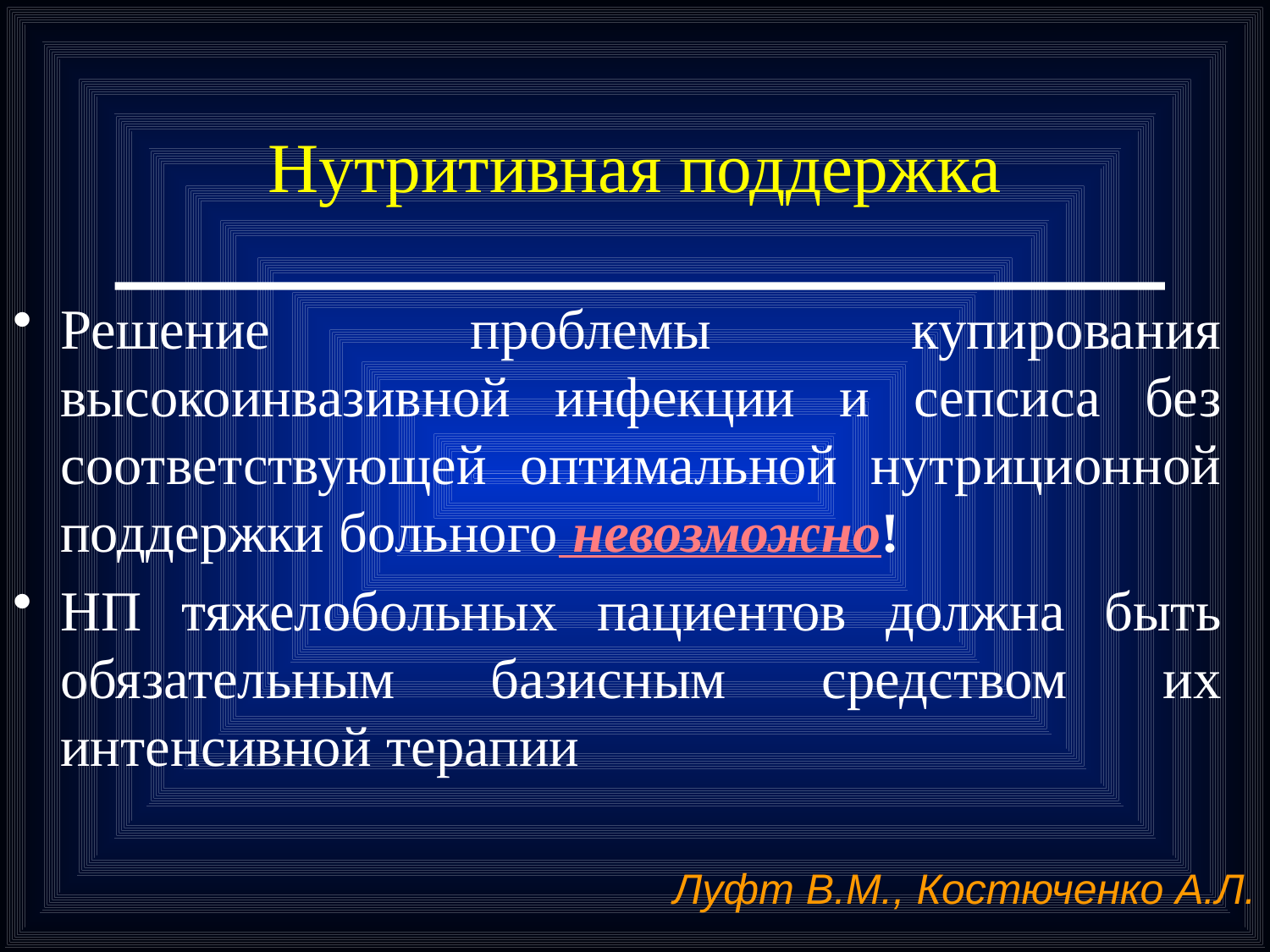

# Нутритивная поддержка
Решение проблемы купирования высокоинвазивной инфекции и сепсиса без соответствующей оптимальной нутриционной поддержки больного невозможно!
НП тяжелобольных пациентов должна быть обязательным базисным средством их интенсивной терапии

Луфт В.М., Костюченко А.Л.